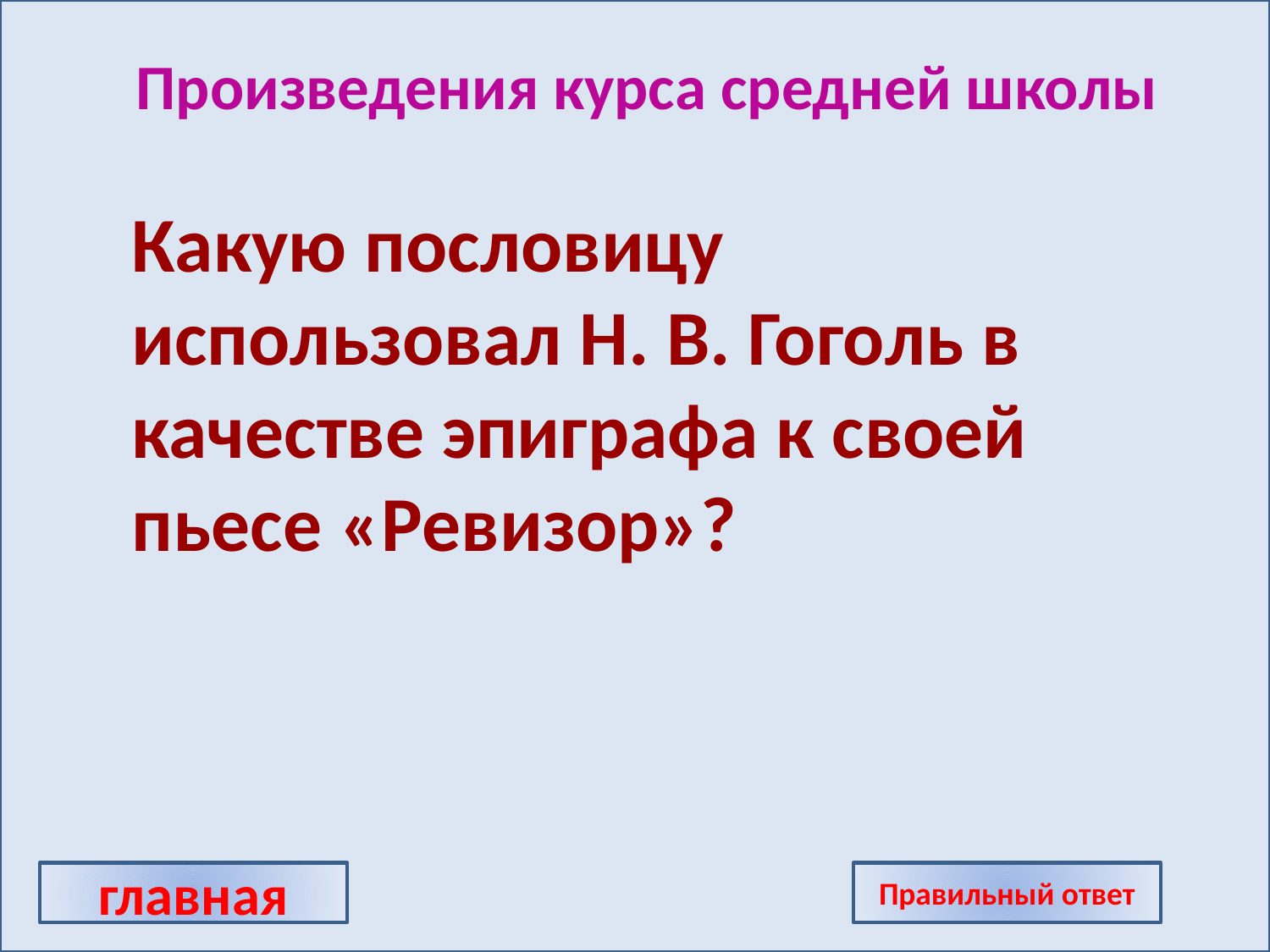

Произведения курса средней школы
Какую пословицу использовал Н. В. Гоголь в качестве эпиграфа к своей пьесе «Ревизор»?

главная
Правильный ответ